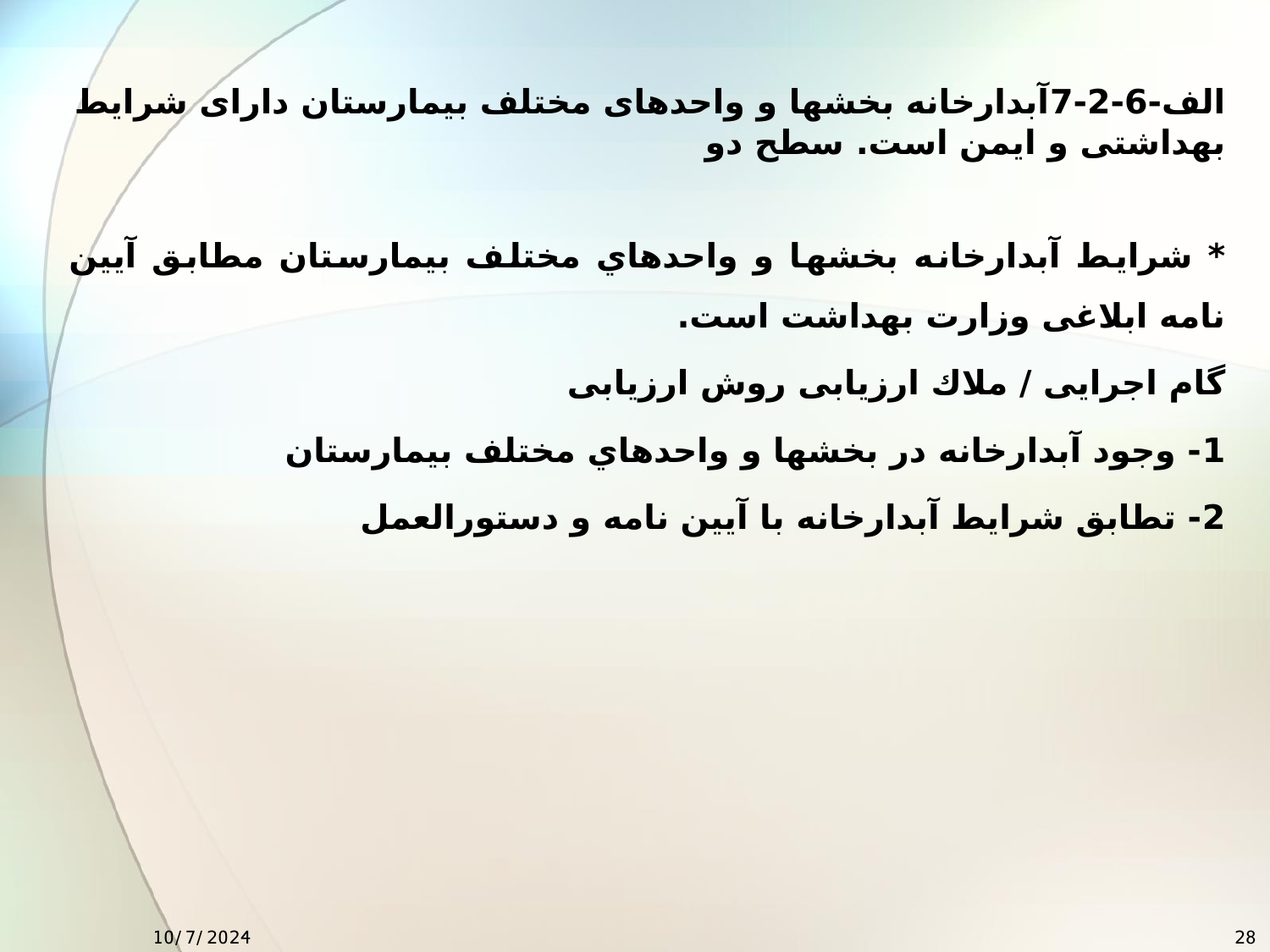

الف-6-2-7	آبدارخانه بخشها و واحدهای مختلف بیمارستان دارای شرایط بهداشتی و ایمن است. 	سطح دو

* شرایط آبدارخانه بخشها و واحدهاي مختلف بیمارستان مطابق آیین نامه ابلاغی وزارت بهداشت است.
گام اجرایی / ملاك ارزیابی روش ارزیابی
1- وجود آبدارخانه در بخشها و واحدهاي مختلف بیمارستان
2- تطابق شرایط آبدارخانه با آیین نامه و دستورالعمل
10/7/2024
28